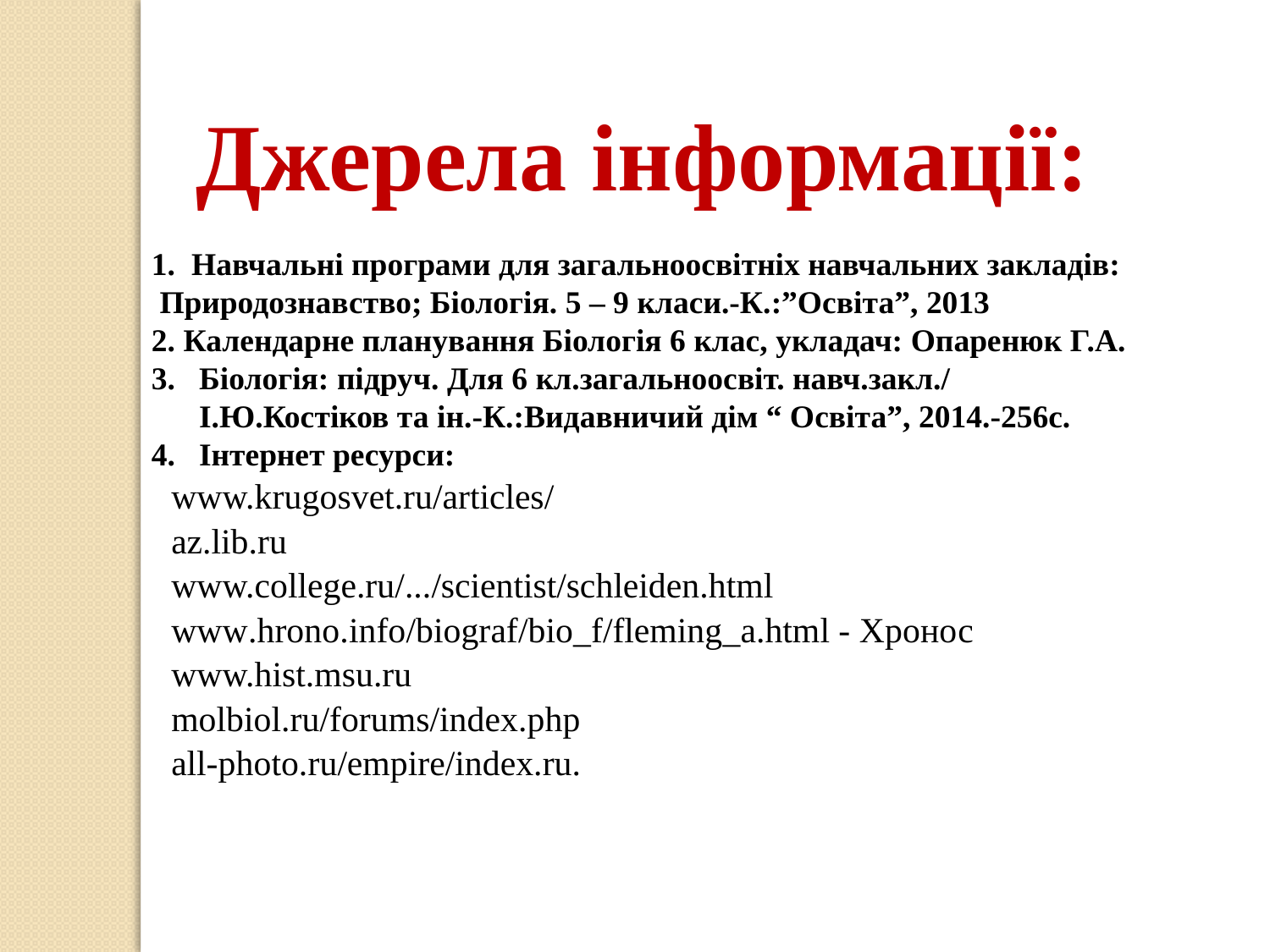

Джерела інформації:

1.  Навчальні програми для загальноосвітніх навчальних закладів:   Природознавство; Біологія. 5 – 9 класи.-К.:”Освіта”, 2013
2. Календарне планування Біологія 6 клас, укладач: Опаренюк Г.А.
Біологія: підруч. Для 6 кл.загальноосвіт. навч.закл./ І.Ю.Костіков та ін.-К.:Видавничий дім “ Освіта”, 2014.-256с.
Інтернет ресурси:

www.krugosvet.ru/articles/
az.lib.ru
www.college.ru/.../scientist/schleiden.html
www.hrono.info/biograf/bio_f/fleming_a.html - Хронос
www.hist.msu.ru
molbiol.ru/forums/index.php
all-photo.ru/empire/index.ru.